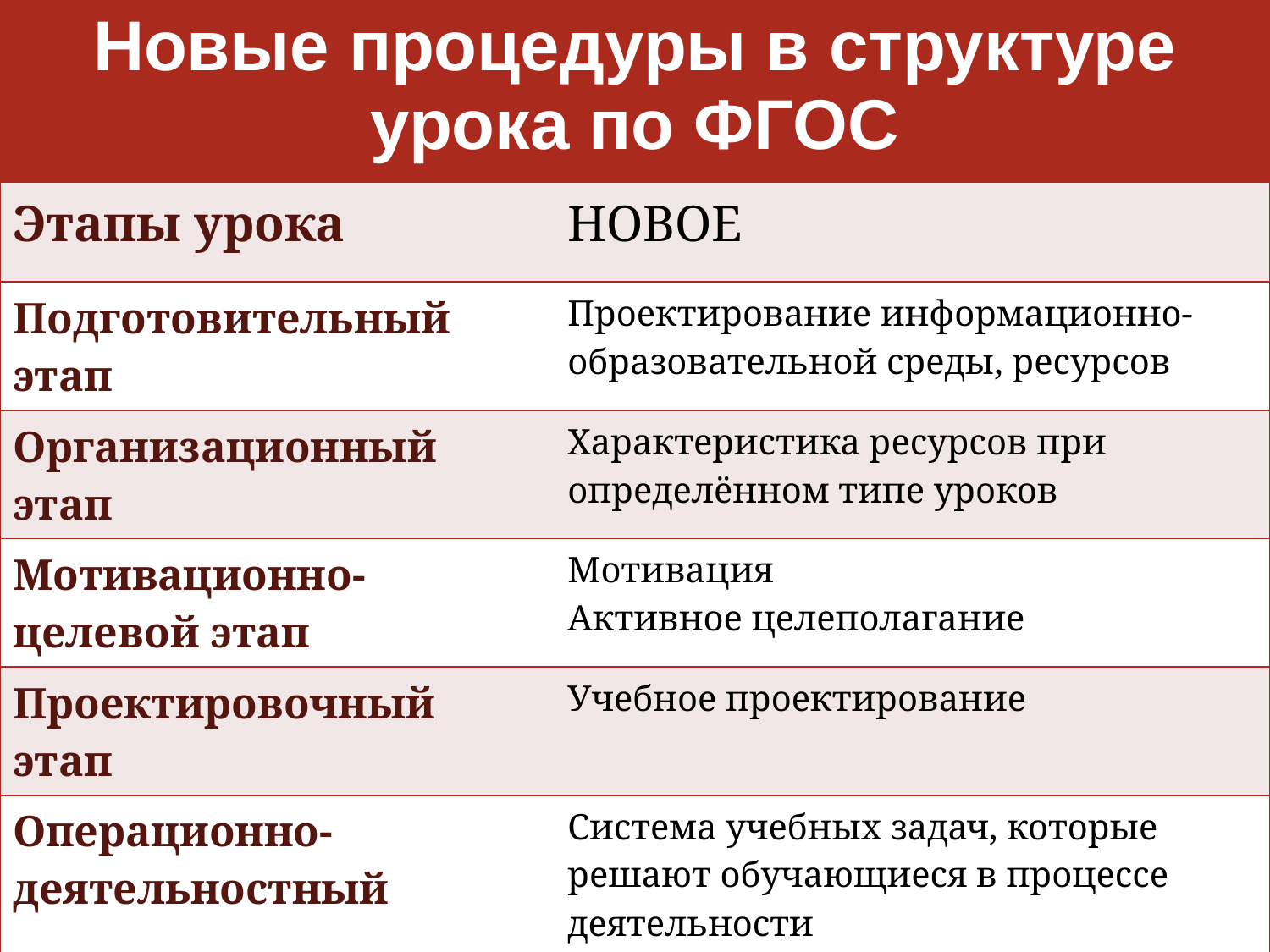

| Новые процедуры в структуре урока по ФГОС |  |
| --- | --- |
| Этапы урока | НОВОЕ |
| Подготовительный этап | Проектирование информационно-образовательной среды, ресурсов |
| Организационный этап | Характеристика ресурсов при определённом типе уроков |
| Мотивационно-целевой этап | Мотивация Активное целеполагание |
| Проектировочный этап | Учебное проектирование |
| Операционно-деятельностный | Система учебных задач, которые решают обучающиеся в процессе деятельности |
| Контрольно-оценочный этап | Критерии оценивания Самооценка и взаимооценка обучающихся |
| Рефлексивный этап | Разные виды и приемы рефлексии |